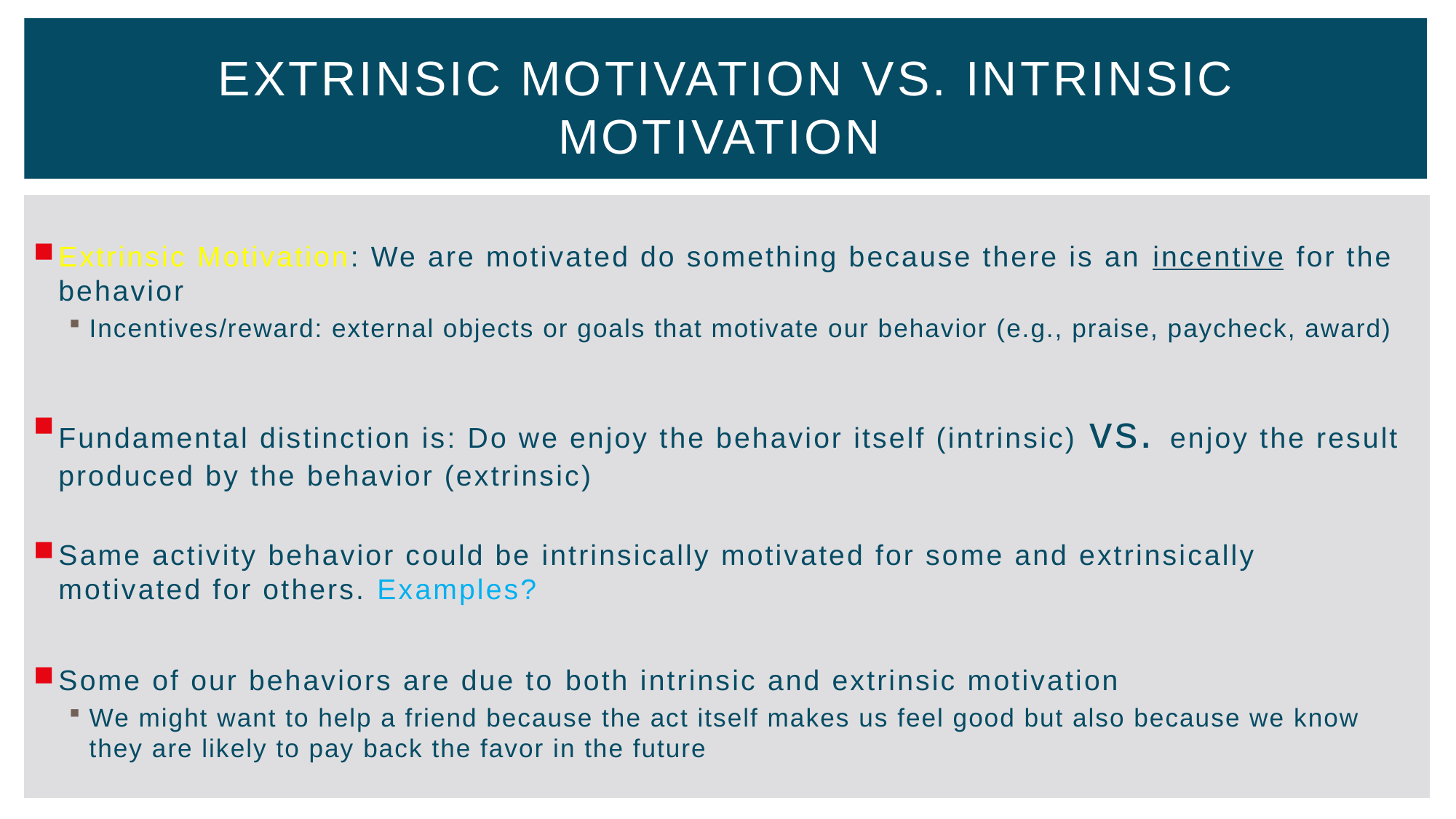

# Extrinsic motivation vs. Intrinsic Motivation

Extrinsic Motivation: We are motivated do something because there is an incentive for the behavior
Incentives/reward: external objects or goals that motivate our behavior (e.g., praise, paycheck, award)

Fundamental distinction is: Do we enjoy the behavior itself (intrinsic) vs. enjoy the result produced by the behavior (extrinsic)

Same activity behavior could be intrinsically motivated for some and extrinsically motivated for others. Examples?

Some of our behaviors are due to both intrinsic and extrinsic motivation
We might want to help a friend because the act itself makes us feel good but also because we know they are likely to pay back the favor in the future